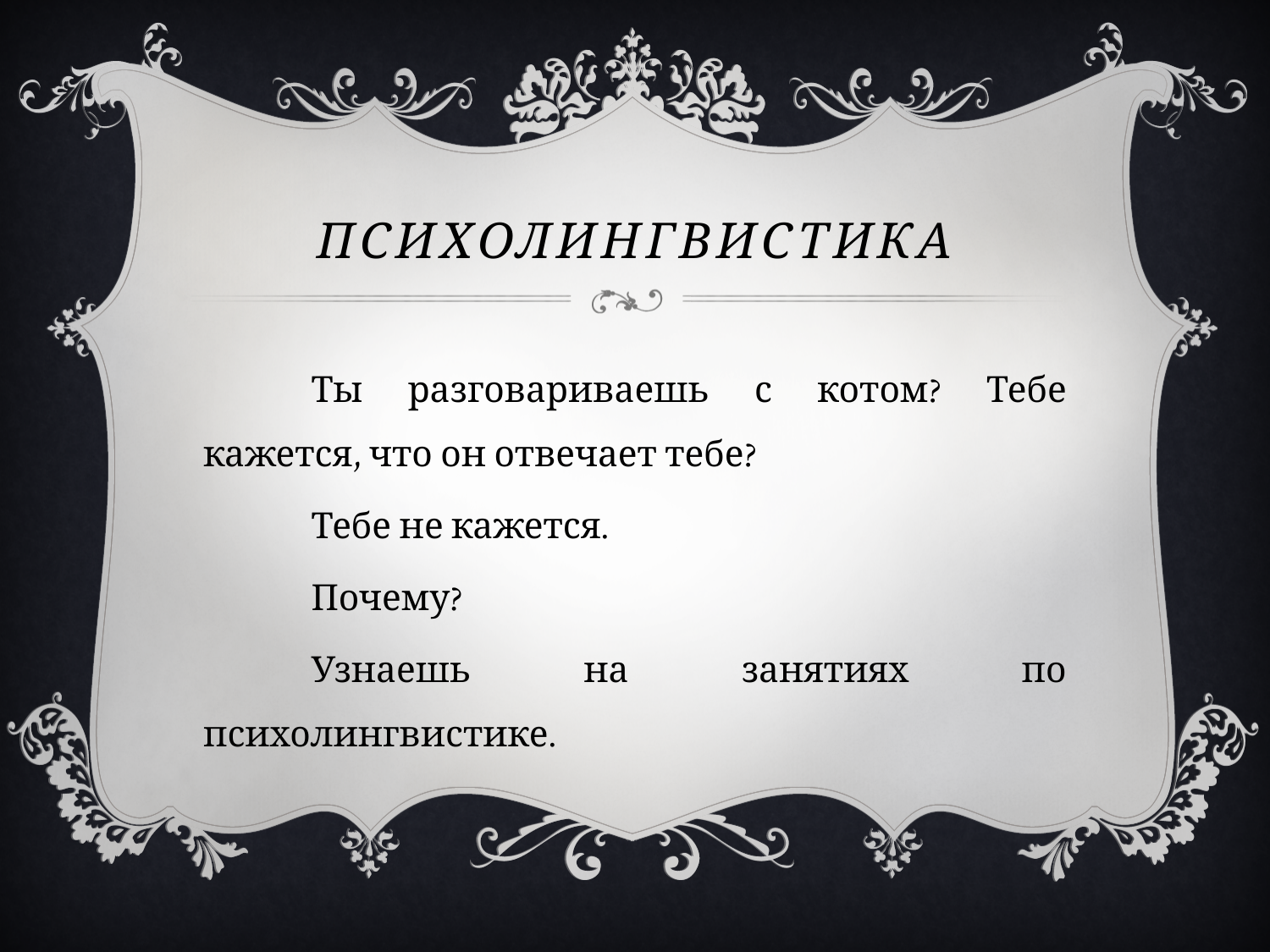

# Психолингвистика
	Ты разговариваешь с котом? Тебе кажется, что он отвечает тебе?
	Тебе не кажется.
	Почему?
	Узнаешь на занятиях по психолингвистике.